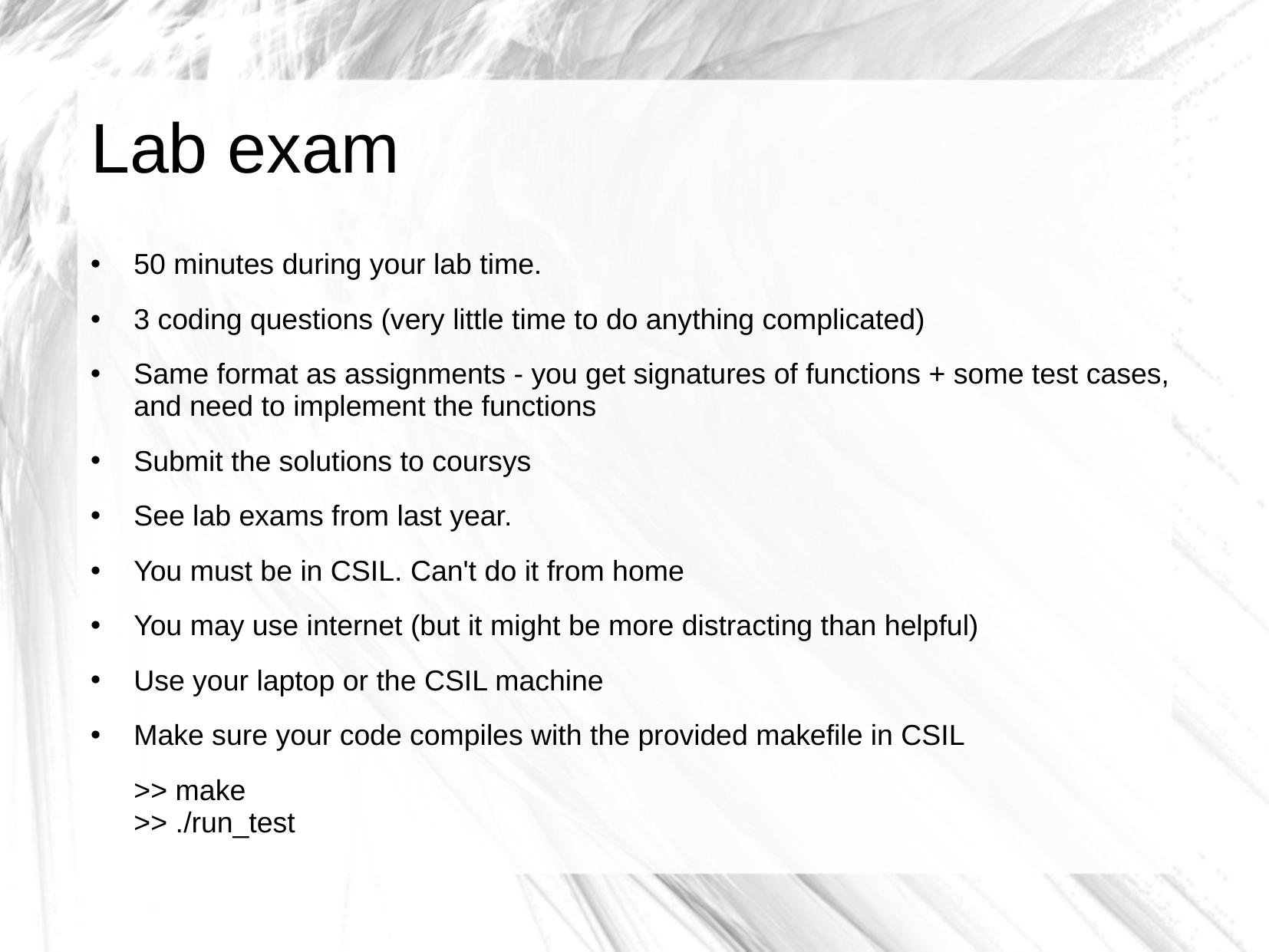

Lab exam
50 minutes during your lab time.
3 coding questions (very little time to do anything complicated)
Same format as assignments - you get signatures of functions + some test cases, and need to implement the functions
Submit the solutions to coursys
See lab exams from last year.
You must be in CSIL. Can't do it from home
You may use internet (but it might be more distracting than helpful)
Use your laptop or the CSIL machine
Make sure your code compiles with the provided makefile in CSIL
	>> make
>> ./run_test